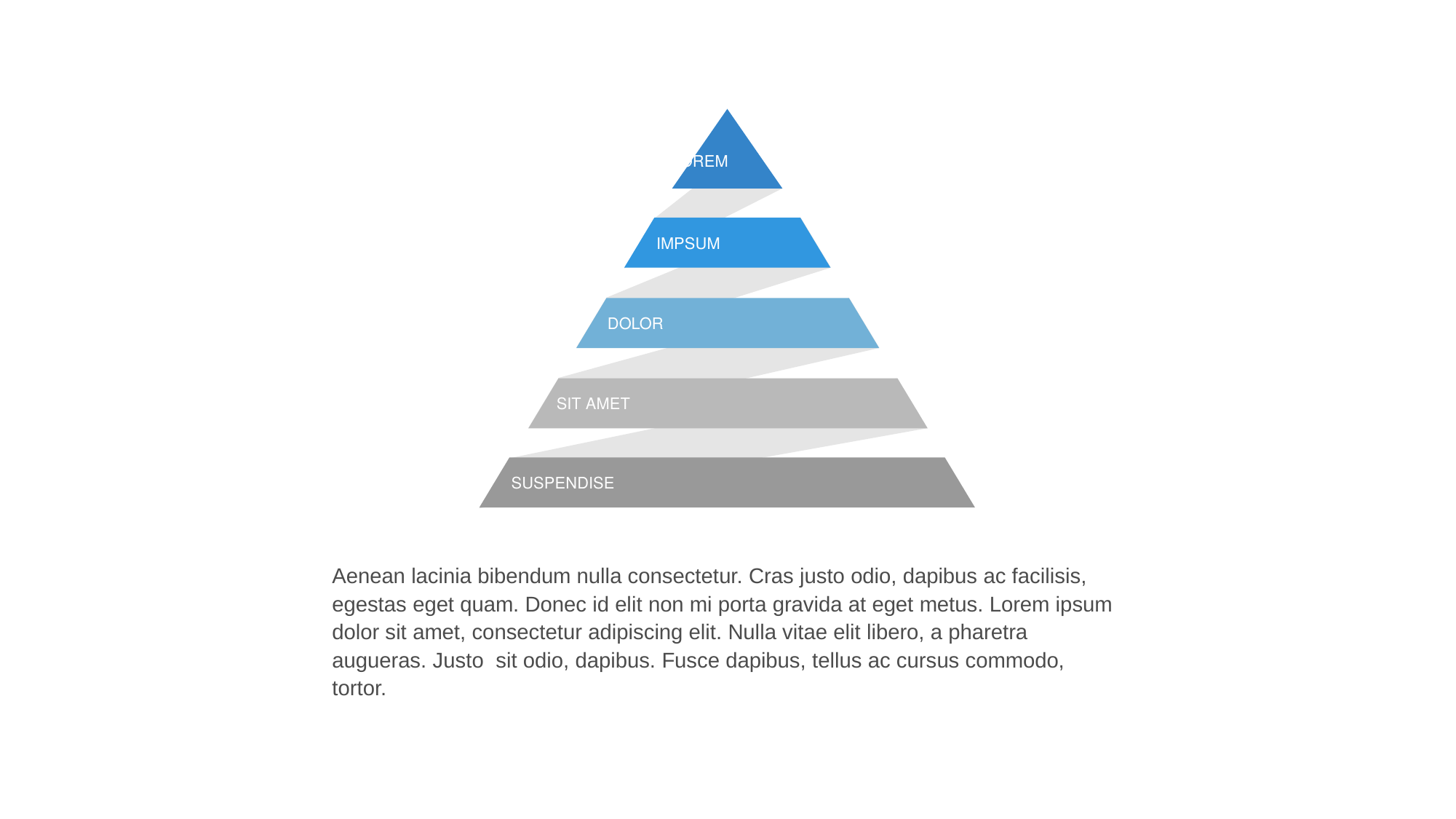

Lorem

Impsum

Dolor

Sit Amet

Suspendise
Aenean lacinia bibendum nulla consectetur. Cras justo odio, dapibus ac facilisis, egestas eget quam. Donec id elit non mi porta gravida at eget metus. Lorem ipsum dolor sit amet, consectetur adipiscing elit. Nulla vitae elit libero, a pharetra augueras. Justo  sit odio, dapibus. Fusce dapibus, tellus ac cursus commodo, tortor.